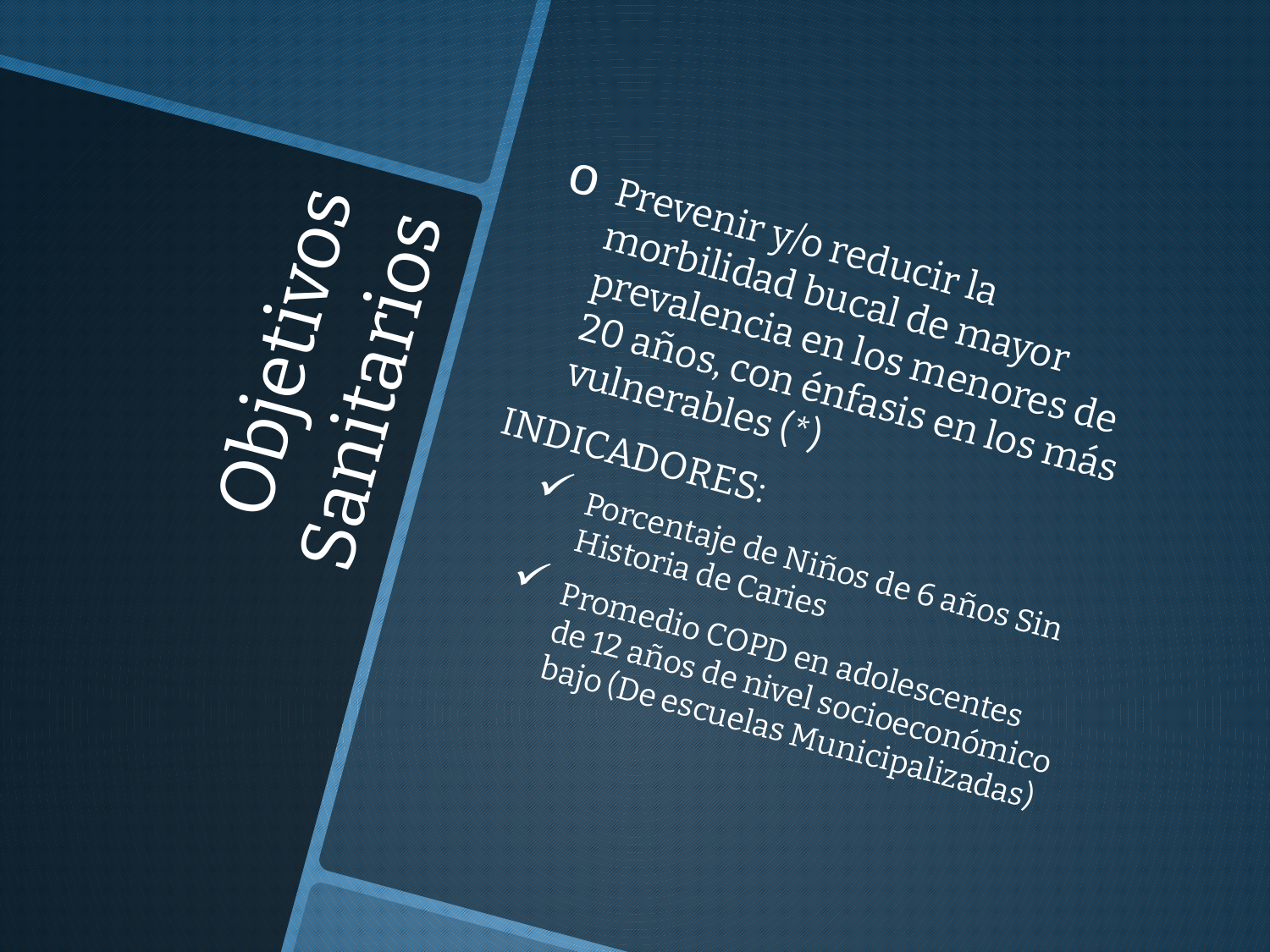

Prevenir y/o reducir la morbilidad bucal de mayor prevalencia en los menores de 20 años, con énfasis en los más vulnerables (*)
INDICADORES:
Porcentaje de Niños de 6 años Sin Historia de Caries
Promedio COPD en adolescentes de 12 años de nivel socioeconómico bajo (De escuelas Municipalizadas)
# Objetivos Sanitarios